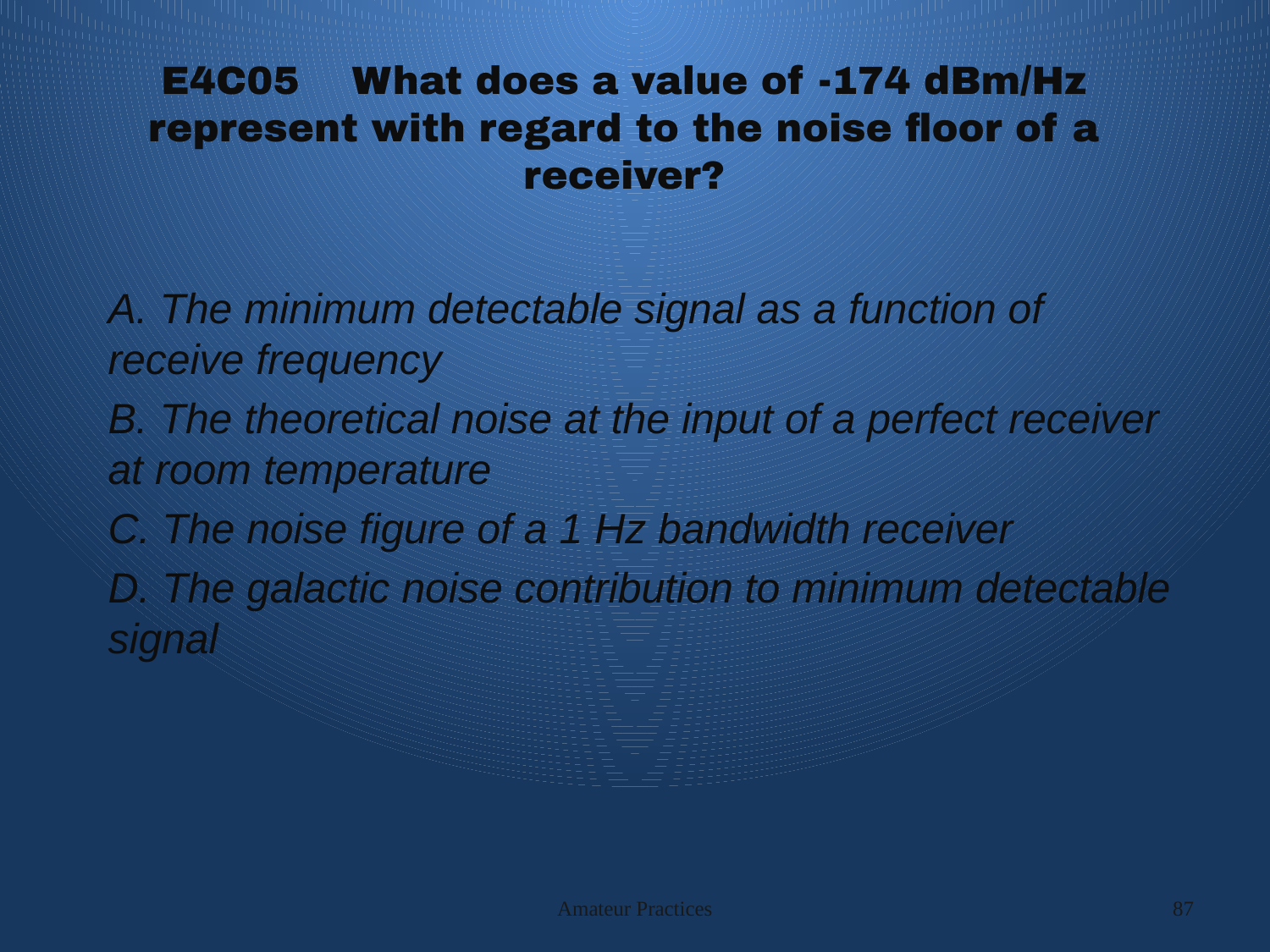

# E4C05    What does a value of -174 dBm/Hz represent with regard to the noise floor of a receiver?
A. The minimum detectable signal as a function of receive frequency
B. The theoretical noise at the input of a perfect receiver at room temperature
C. The noise figure of a 1 Hz bandwidth receiver
D. The galactic noise contribution to minimum detectable signal
Amateur Practices
87